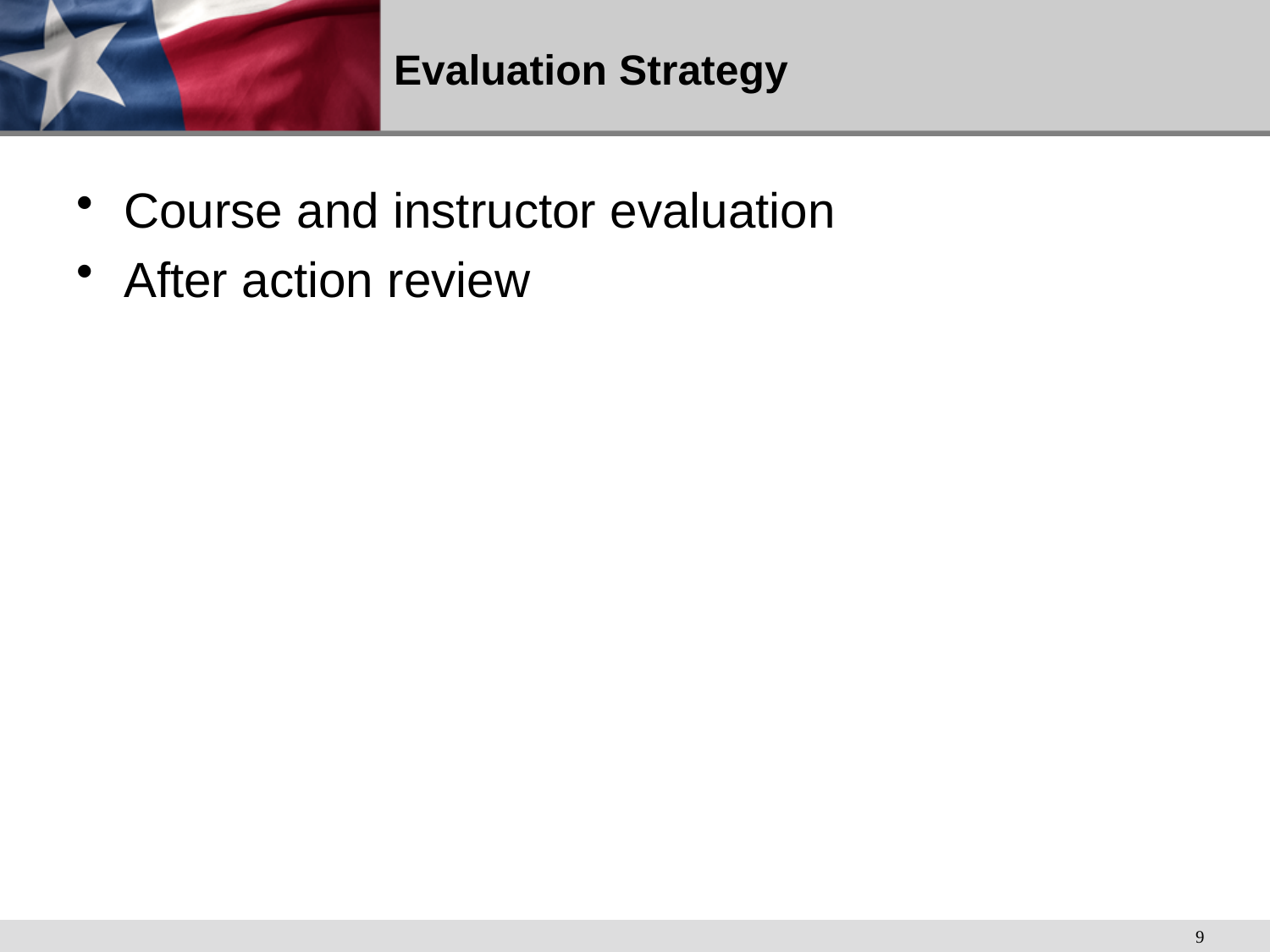

# Evaluation Strategy
Course and instructor evaluation
After action review
9